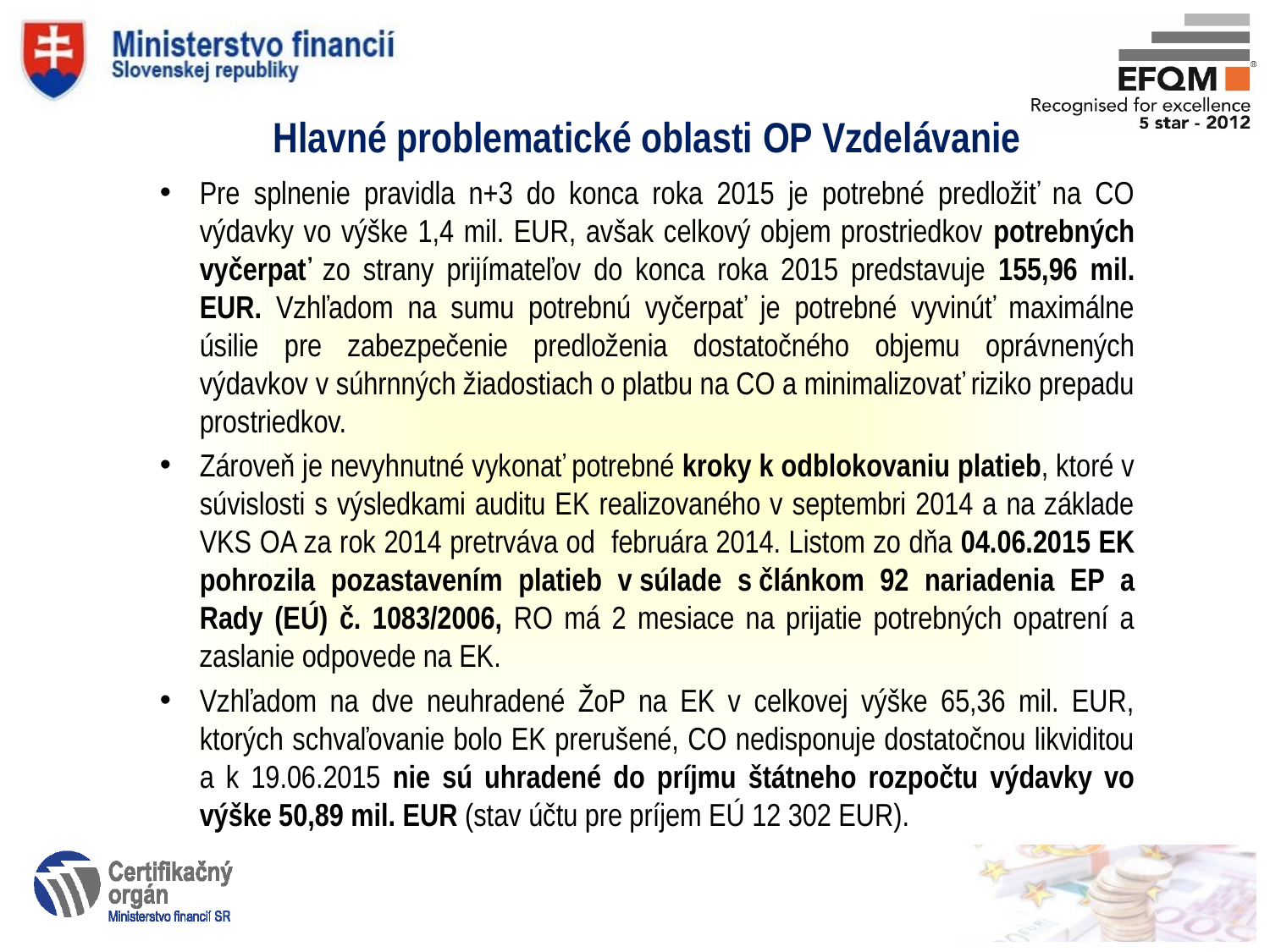

Hlavné problematické oblasti OP Vzdelávanie
Pre splnenie pravidla n+3 do konca roka 2015 je potrebné predložiť na CO výdavky vo výške 1,4 mil. EUR, avšak celkový objem prostriedkov potrebných vyčerpať zo strany prijímateľov do konca roka 2015 predstavuje 155,96 mil. EUR. Vzhľadom na sumu potrebnú vyčerpať je potrebné vyvinúť maximálne úsilie pre zabezpečenie predloženia dostatočného objemu oprávnených výdavkov v súhrnných žiadostiach o platbu na CO a minimalizovať riziko prepadu prostriedkov.
Zároveň je nevyhnutné vykonať potrebné kroky k odblokovaniu platieb, ktoré v súvislosti s výsledkami auditu EK realizovaného v septembri 2014 a na základe VKS OA za rok 2014 pretrváva od  februára 2014. Listom zo dňa 04.06.2015 EK pohrozila pozastavením platieb v súlade s článkom 92 nariadenia EP a Rady (EÚ) č. 1083/2006, RO má 2 mesiace na prijatie potrebných opatrení a zaslanie odpovede na EK.
Vzhľadom na dve neuhradené ŽoP na EK v celkovej výške 65,36 mil. EUR, ktorých schvaľovanie bolo EK prerušené, CO nedisponuje dostatočnou likviditou a k 19.06.2015 nie sú uhradené do príjmu štátneho rozpočtu výdavky vo výške 50,89 mil. EUR (stav účtu pre príjem EÚ 12 302 EUR).